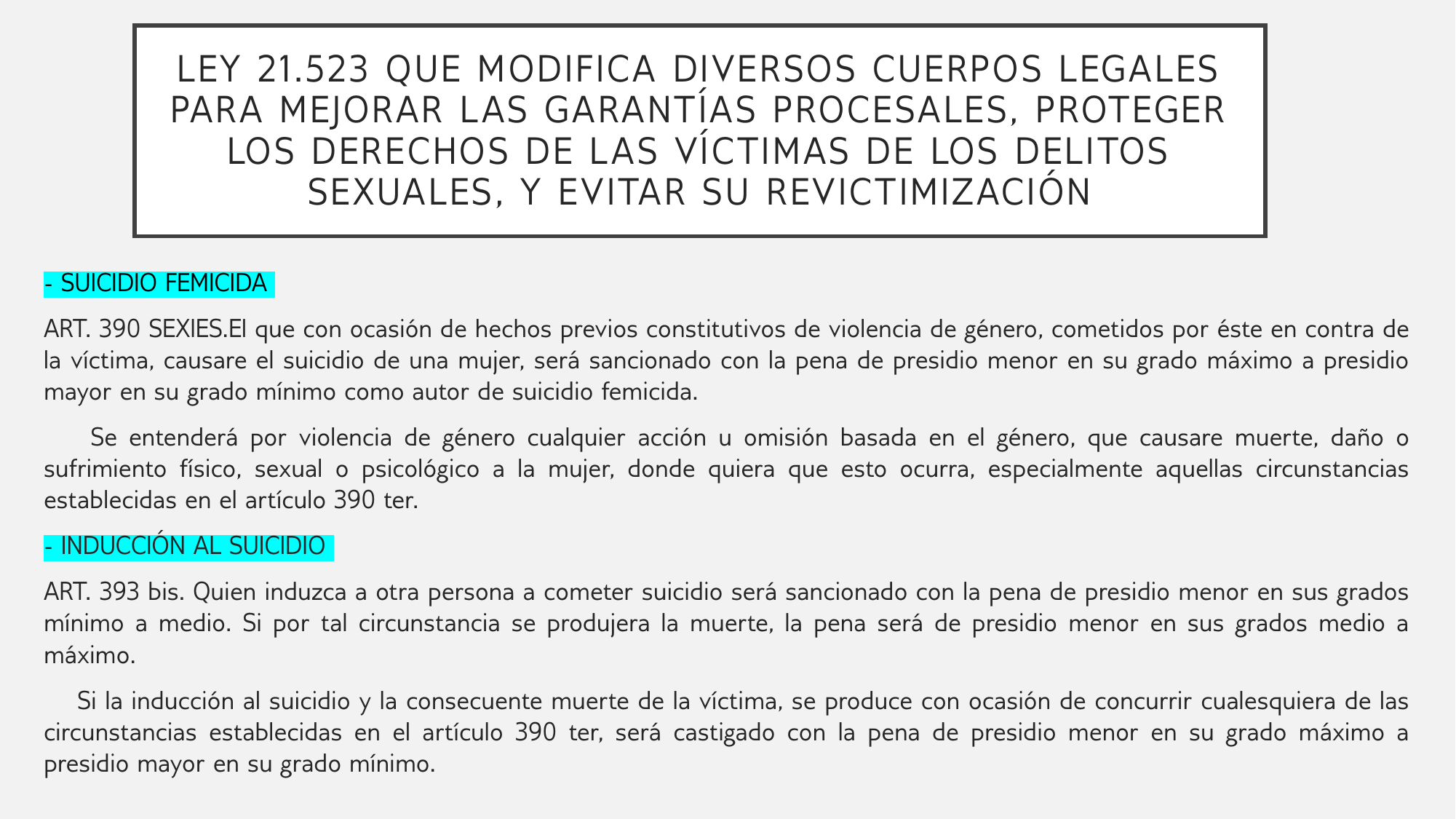

# LEY 21.523 que MODIFICA DIVERSOS CUERPOS LEGALES PARA MEJORAR LAS GARANTÍAS PROCESALES, PROTEGER LOS DERECHOS DE LAS VÍCTIMAS DE LOS DELITOS SEXUALES, Y EVITAR SU REVICTIMIZACIÓN
- SUICIDIO FEMICIDA
ART. 390 SEXIES.El que con ocasión de hechos previos constitutivos de violencia de género, cometidos por éste en contra de la víctima, causare el suicidio de una mujer, será sancionado con la pena de presidio menor en su grado máximo a presidio mayor en su grado mínimo como autor de suicidio femicida.
    Se entenderá por violencia de género cualquier acción u omisión basada en el género, que causare muerte, daño o sufrimiento físico, sexual o psicológico a la mujer, donde quiera que esto ocurra, especialmente aquellas circunstancias establecidas en el artículo 390 ter.
- INDUCCIÓN AL SUICIDIO
ART. 393 bis. Quien induzca a otra persona a cometer suicidio será sancionado con la pena de presidio menor en sus grados mínimo a medio. Si por tal circunstancia se produjera la muerte, la pena será de presidio menor en sus grados medio a máximo.
    Si la inducción al suicidio y la consecuente muerte de la víctima, se produce con ocasión de concurrir cualesquiera de las circunstancias establecidas en el artículo 390 ter, será castigado con la pena de presidio menor en su grado máximo a presidio mayor en su grado mínimo.